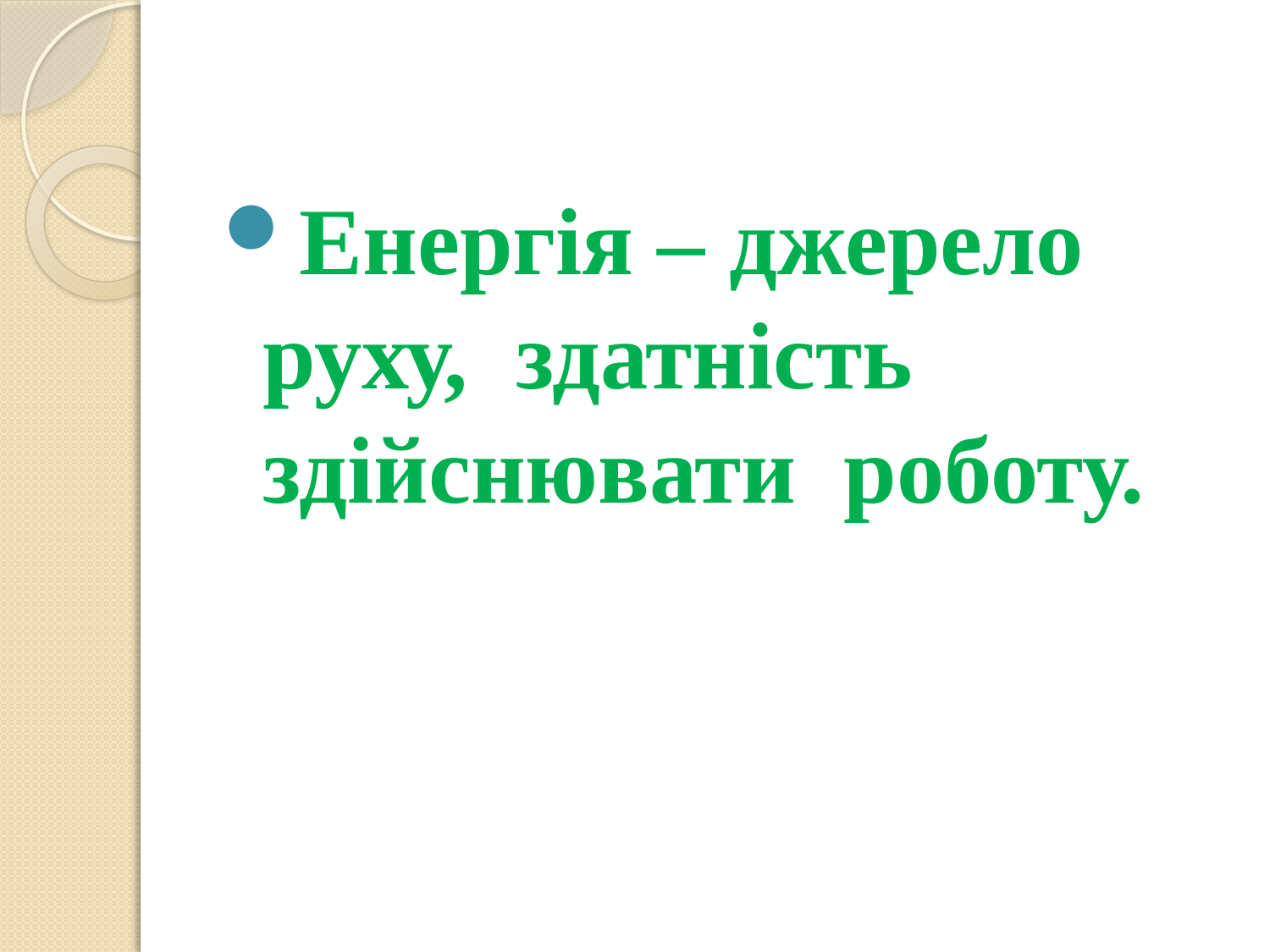

Енергія – джерело  руху,  здатність  здійснювати  роботу.